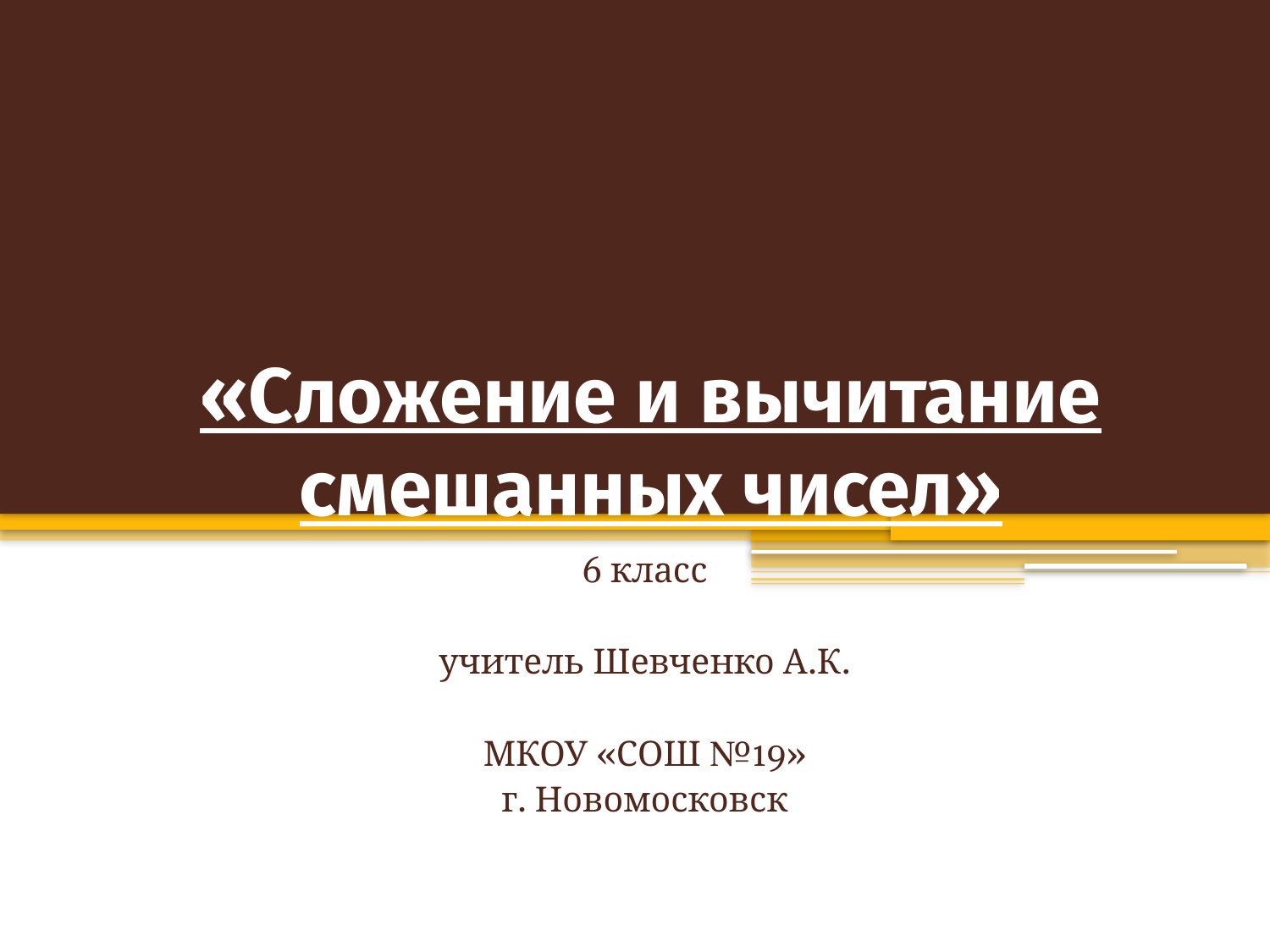

# «Сложение и вычитание смешанных чисел»
6 класс

учитель Шевченко А.К.

МКОУ «СОШ №19»
г. Новомосковск